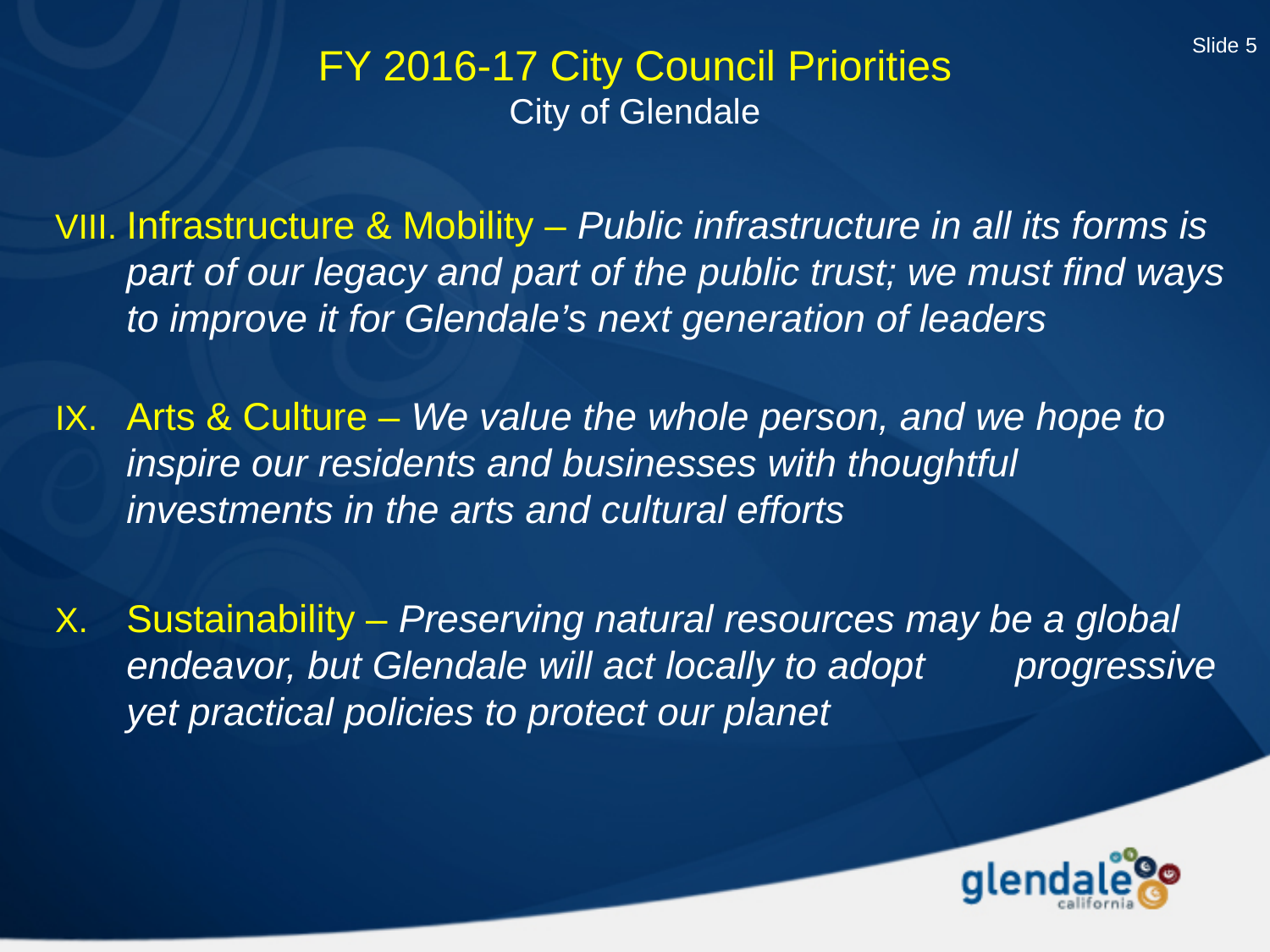

Slide 5
# FY 2016-17 City Council Priorities City of Glendale

Infrastructure & Mobility – Public infrastructure in all its forms is part of our legacy and part of the public trust; we must find ways to improve it for Glendale’s next generation of leaders

Arts & Culture – We value the whole person, and we hope to inspire our residents and businesses with thoughtful investments in the arts and cultural efforts

Sustainability – Preserving natural resources may be a global endeavor, but Glendale will act locally to adopt 	progressive yet practical policies to protect our planet